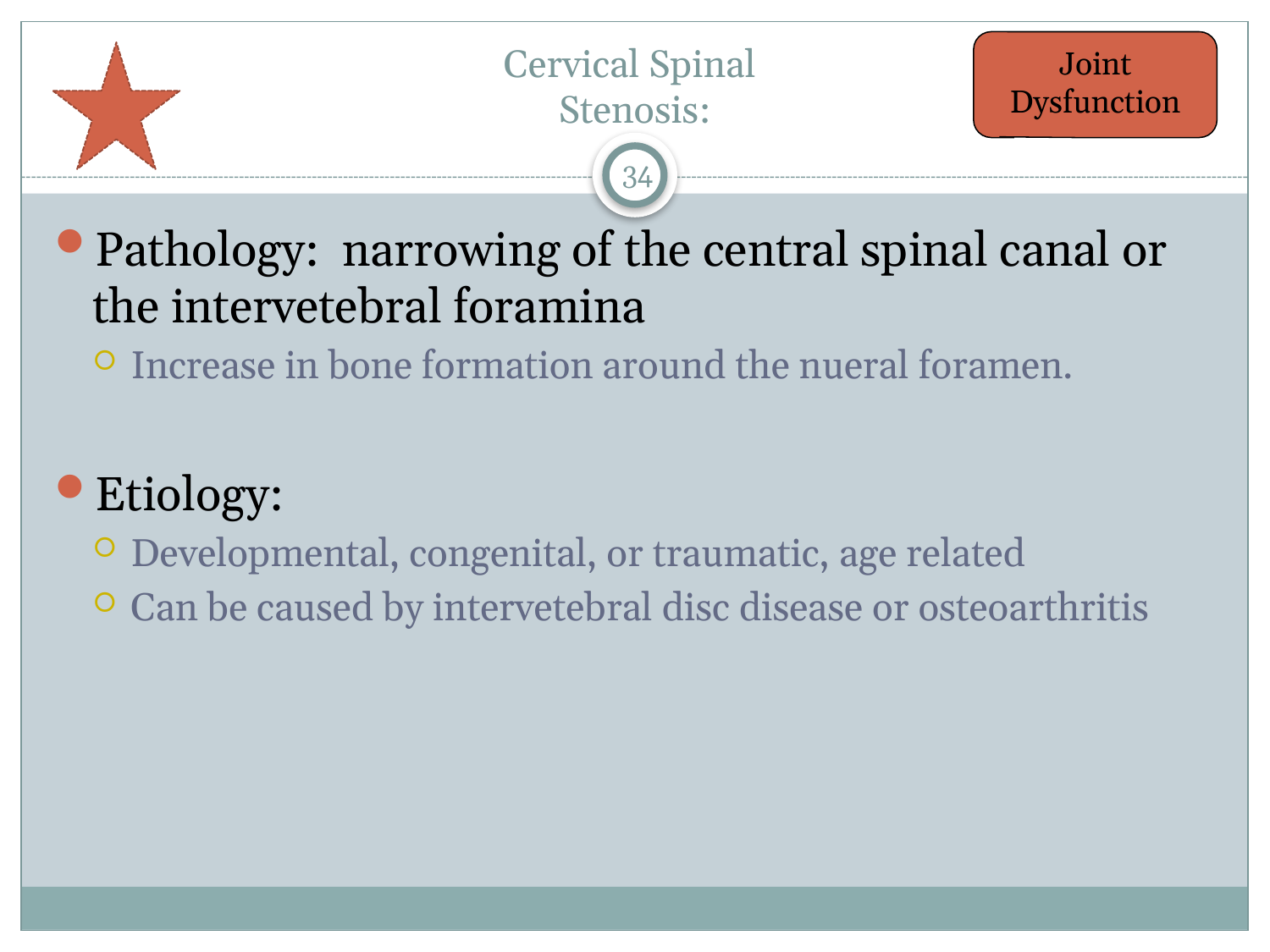

# Cervical Spinal Stenosis:
Joint Dysfunction

34
Pathology:  narrowing of the central spinal canal or the intervetebral foramina
Increase in bone formation around the nueral foramen.

Etiology:
Developmental, congenital, or traumatic, age related
Can be caused by intervetebral disc disease or osteoarthritis